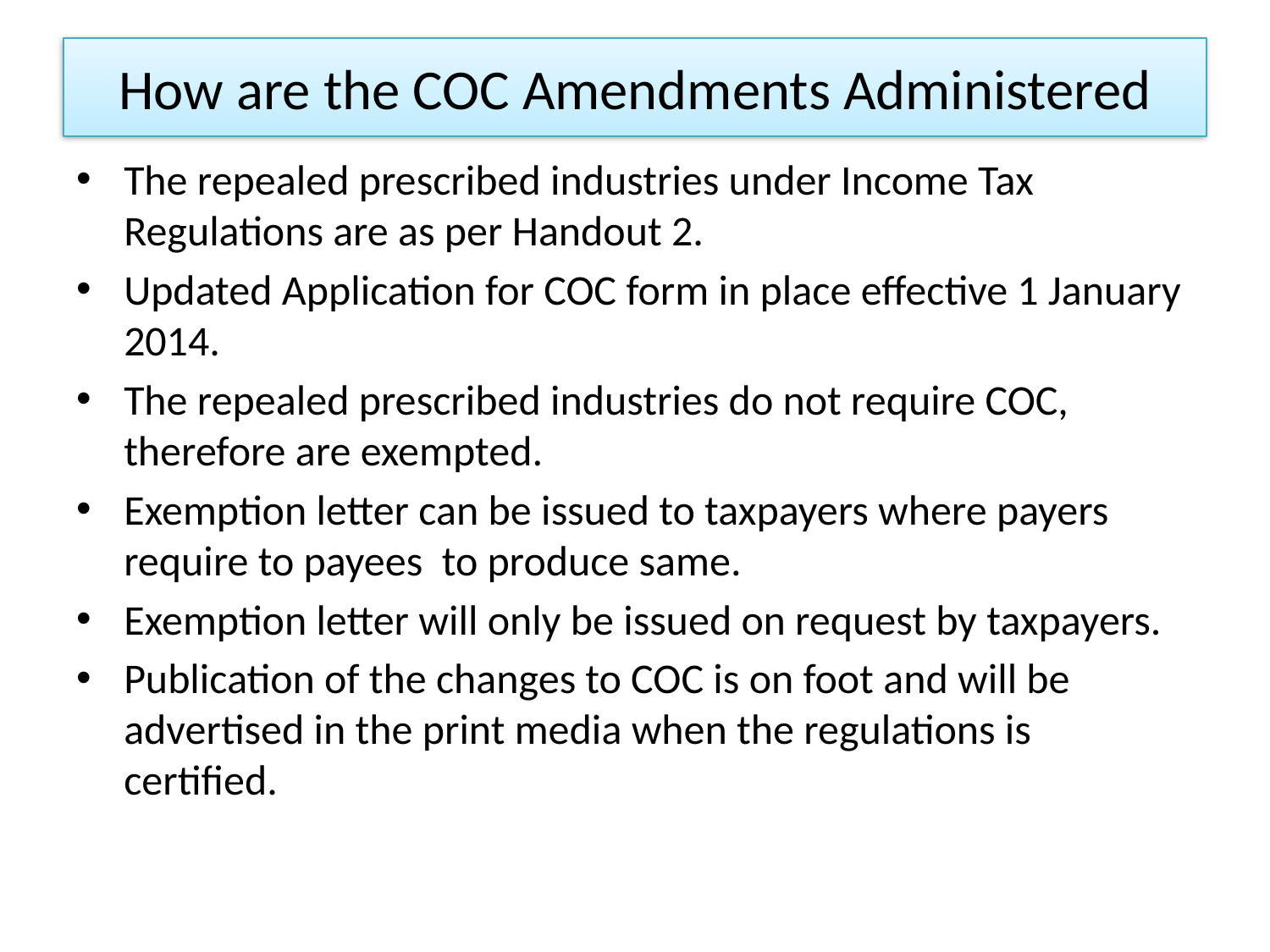

# How are the COC Amendments Administered
The repealed prescribed industries under Income Tax Regulations are as per Handout 2.
Updated Application for COC form in place effective 1 January 2014.
The repealed prescribed industries do not require COC, therefore are exempted.
Exemption letter can be issued to taxpayers where payers require to payees  to produce same.
Exemption letter will only be issued on request by taxpayers.
Publication of the changes to COC is on foot and will be advertised in the print media when the regulations is certified.